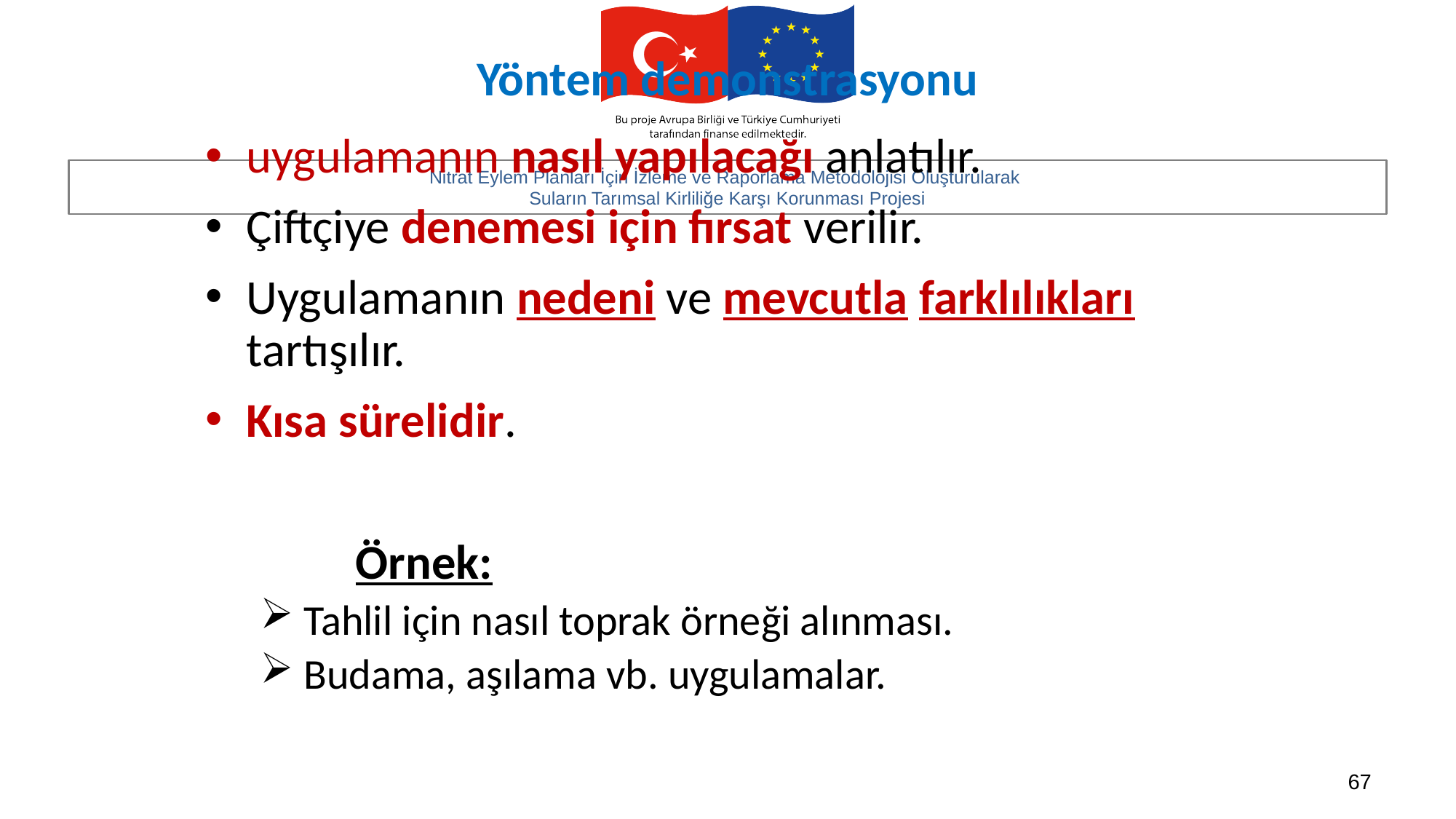

# Yöntem demonstrasyonu
uygulamanın nasıl yapılacağı anlatılır.
Çiftçiye denemesi için fırsat verilir.
Uygulamanın nedeni ve mevcutla farklılıkları tartışılır.
Kısa sürelidir.

		Örnek:
 Tahlil için nasıl toprak örneği alınması.
 Budama, aşılama vb. uygulamalar.
67